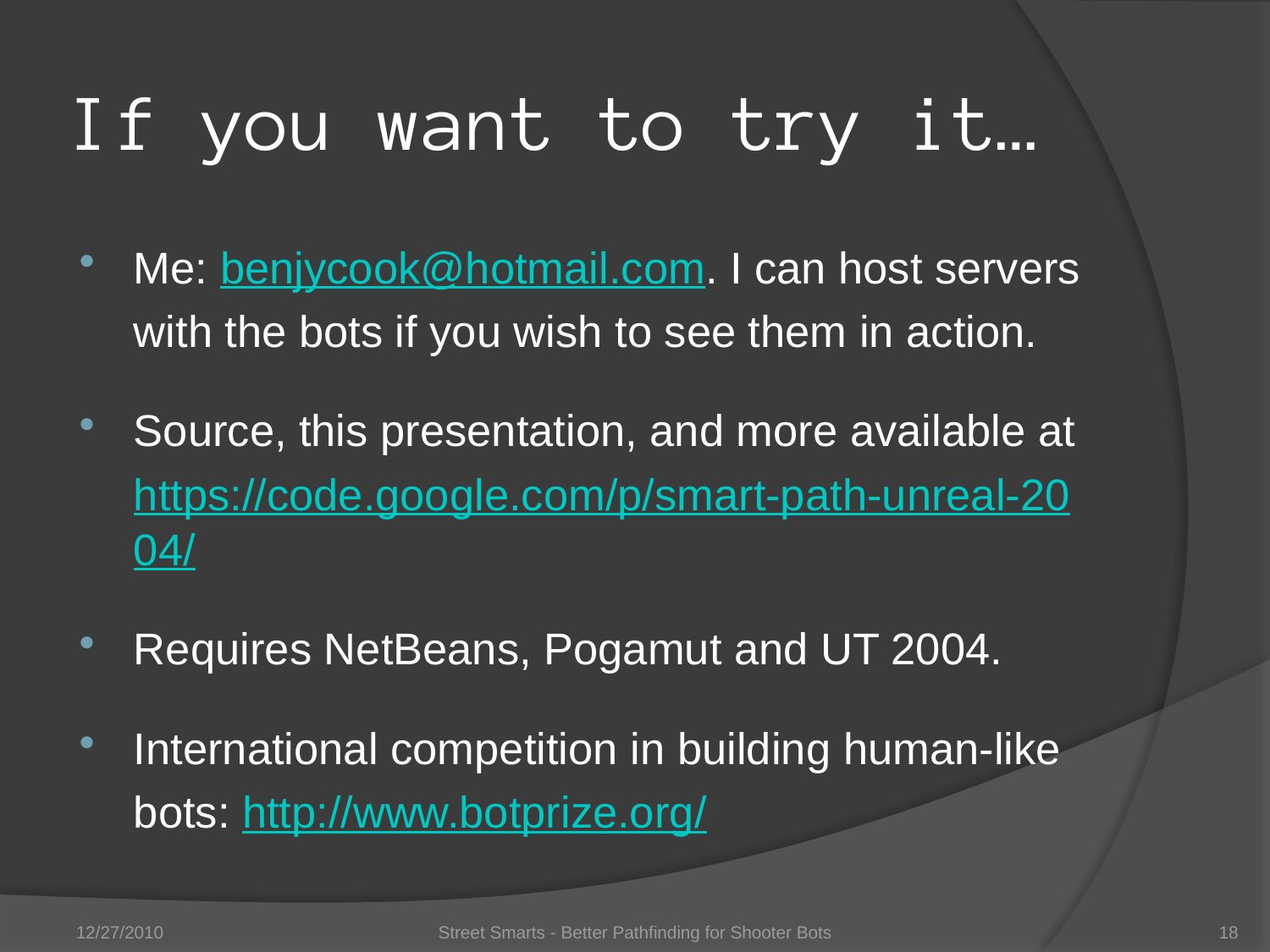

# If you want to try it…
Me: benjycook@hotmail.com. I can host servers with the bots if you wish to see them in action.
Source, this presentation, and more available at https://code.google.com/p/smart-path-unreal-2004/
Requires NetBeans, Pogamut and UT 2004.
International competition in building human-like bots: http://www.botprize.org/
12/27/2010
Street Smarts - Better Pathfinding for Shooter Bots
18